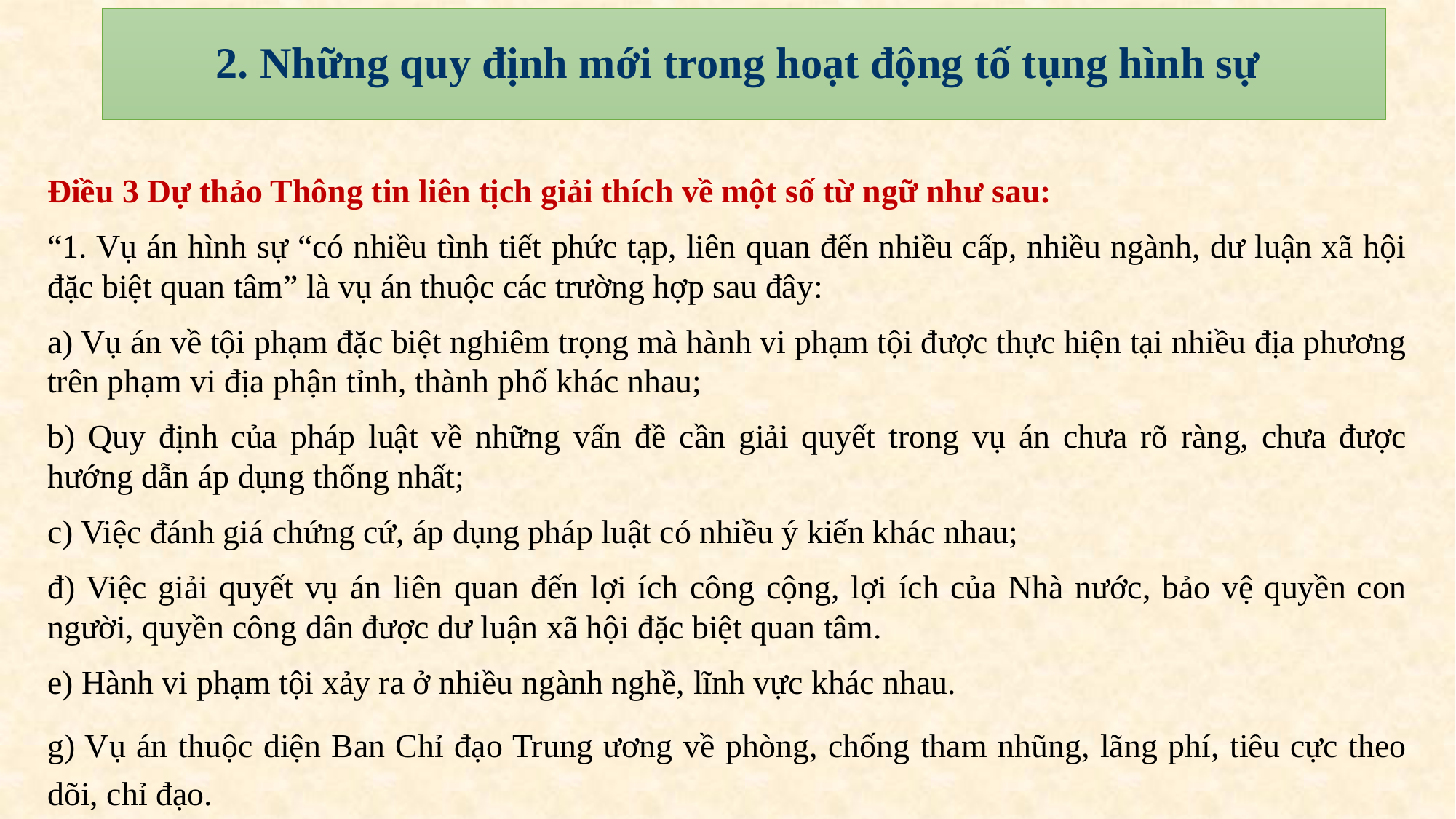

# 2. Những quy định mới trong hoạt động tố tụng hình sự
Điều 3 Dự thảo Thông tin liên tịch giải thích về một số từ ngữ như sau:
“1. Vụ án hình sự “có nhiều tình tiết phức tạp, liên quan đến nhiều cấp, nhiều ngành, dư luận xã hội đặc biệt quan tâm” là vụ án thuộc các trường hợp sau đây:
a) Vụ án về tội phạm đặc biệt nghiêm trọng mà hành vi phạm tội được thực hiện tại nhiều địa phương trên phạm vi địa phận tỉnh, thành phố khác nhau;
b) Quy định của pháp luật về những vấn đề cần giải quyết trong vụ án chưa rõ ràng, chưa được hướng dẫn áp dụng thống nhất;
c) Việc đánh giá chứng cứ, áp dụng pháp luật có nhiều ý kiến khác nhau;
đ) Việc giải quyết vụ án liên quan đến lợi ích công cộng, lợi ích của Nhà nước, bảo vệ quyền con người, quyền công dân được dư luận xã hội đặc biệt quan tâm.
e) Hành vi phạm tội xảy ra ở nhiều ngành nghề, lĩnh vực khác nhau.
g) Vụ án thuộc diện Ban Chỉ đạo Trung ương về phòng, chống tham nhũng, lãng phí, tiêu cực theo dõi, chỉ đạo.